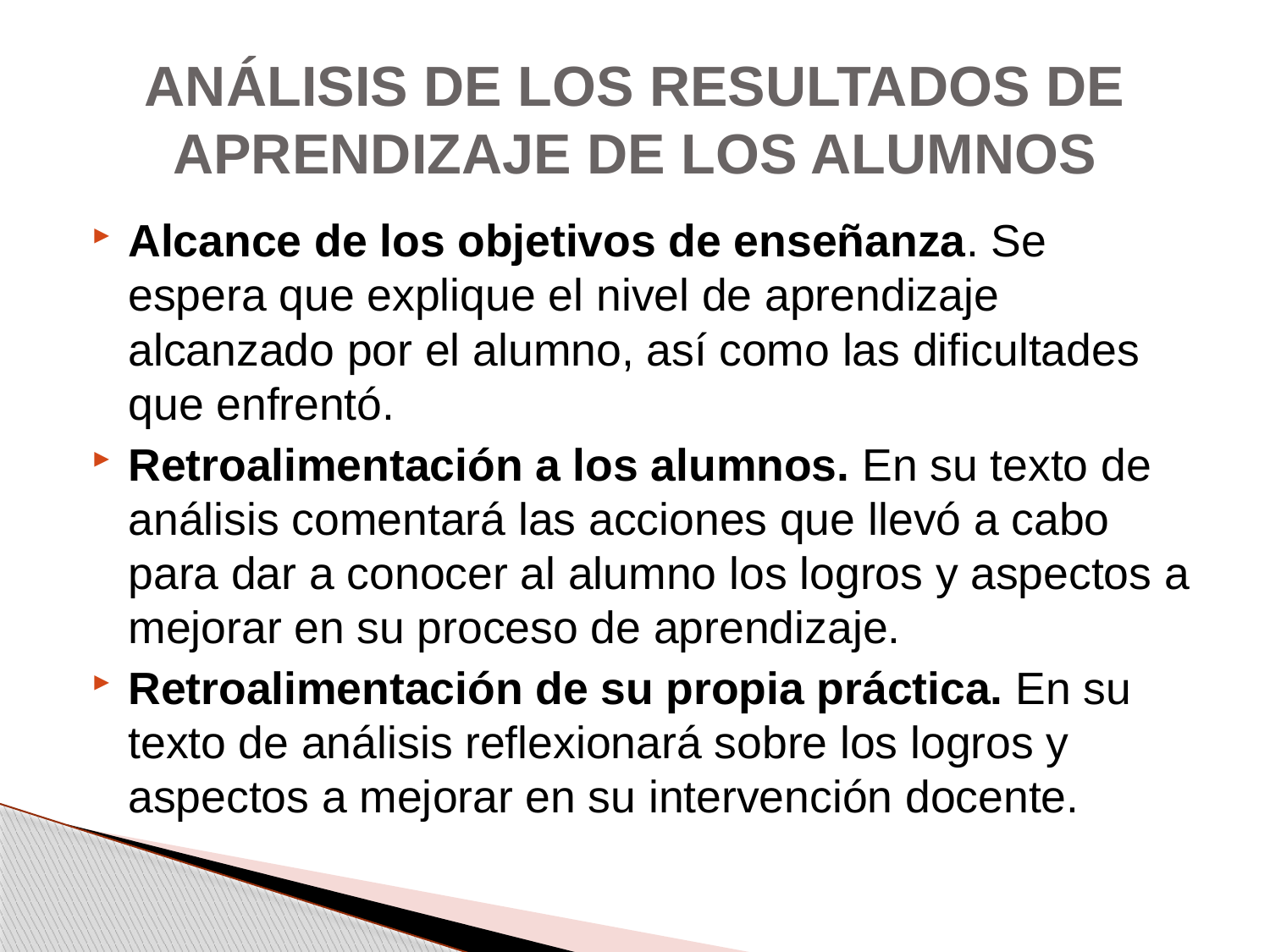

# ANÁLISIS DE LOS RESULTADOS DE APRENDIZAJE DE LOS ALUMNOS
Alcance de los objetivos de enseñanza. Se espera que explique el nivel de aprendizaje alcanzado por el alumno, así como las dificultades que enfrentó.
Retroalimentación a los alumnos. En su texto de análisis comentará las acciones que llevó a cabo para dar a conocer al alumno los logros y aspectos a mejorar en su proceso de aprendizaje.
Retroalimentación de su propia práctica. En su texto de análisis reflexionará sobre los logros y aspectos a mejorar en su intervención docente.